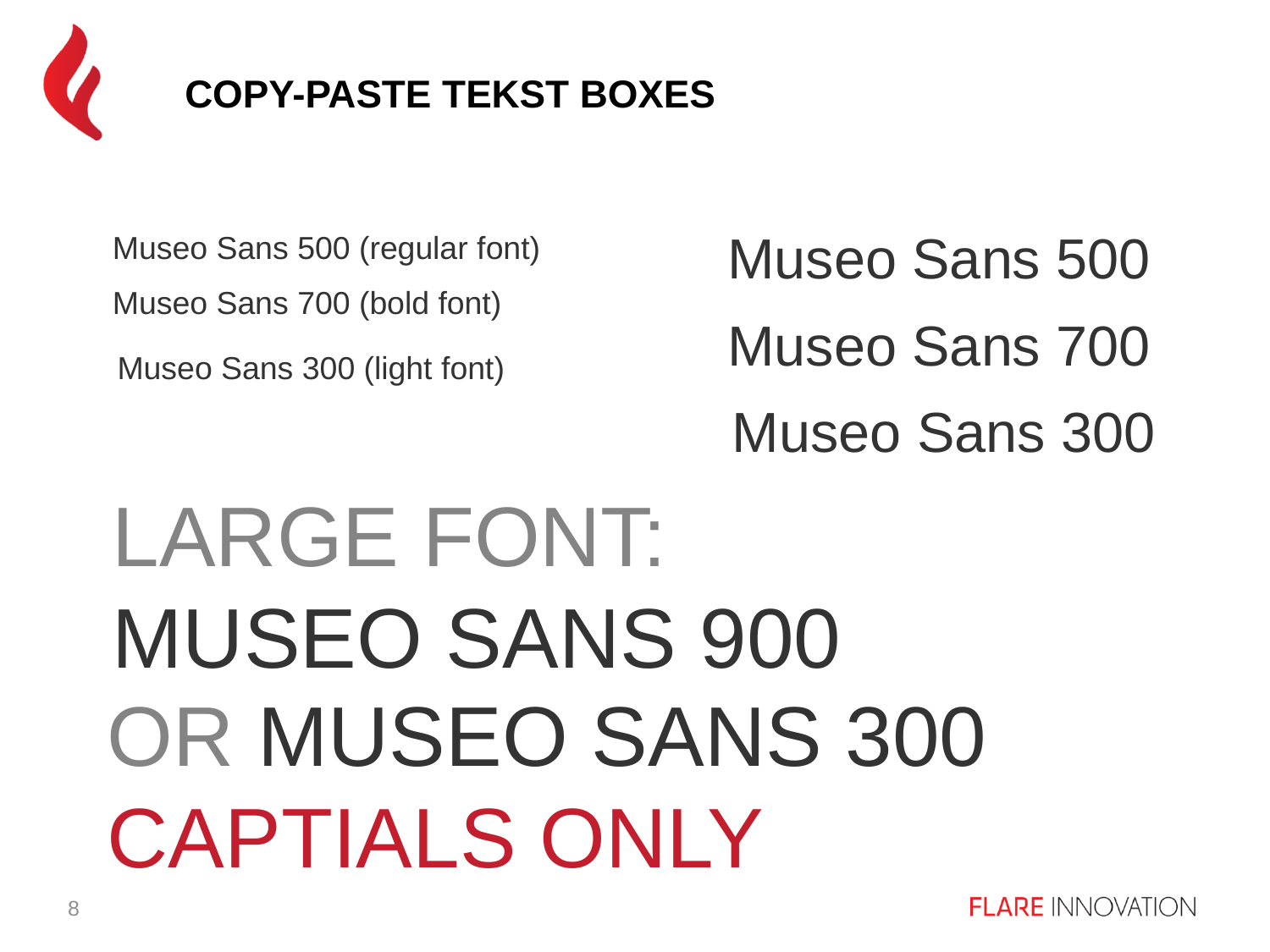

# COPY-PASTE TEKST BOXES

Museo Sans 500
Museo Sans 500 (regular font)
Museo Sans 700 (bold font)
Museo Sans 700
Museo Sans 300 (light font)
Museo Sans 300
LARGE FONT:
MUSEO SANS 900
OR MUSEO SANS 300
CAPTIALS ONLY
8